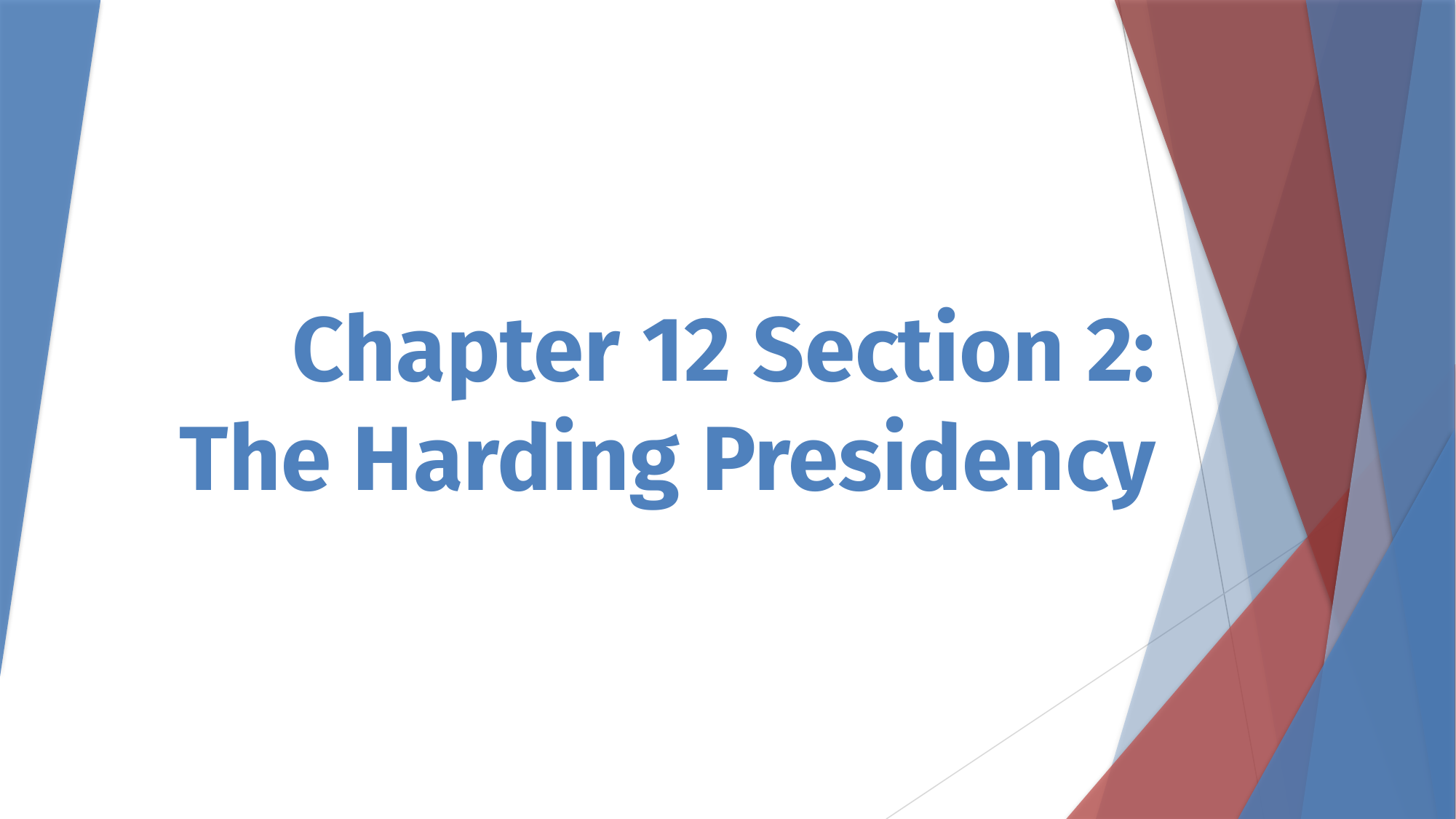

# Chapter 12 Section 2: The Harding Presidency